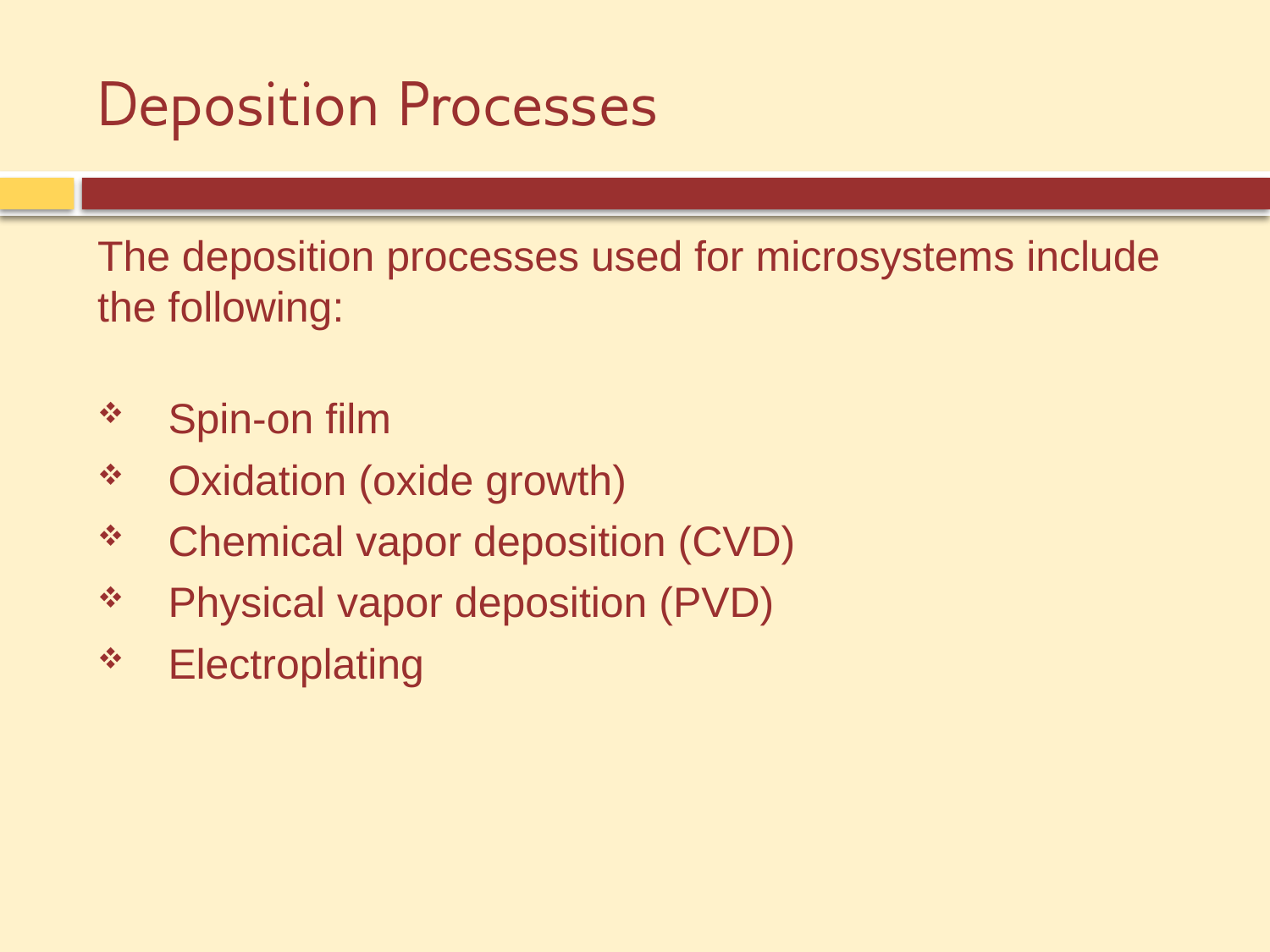

# Deposition Processes
The deposition processes used for microsystems include the following:

Spin-on film
Oxidation (oxide growth)
Chemical vapor deposition (CVD)
Physical vapor deposition (PVD)
Electroplating